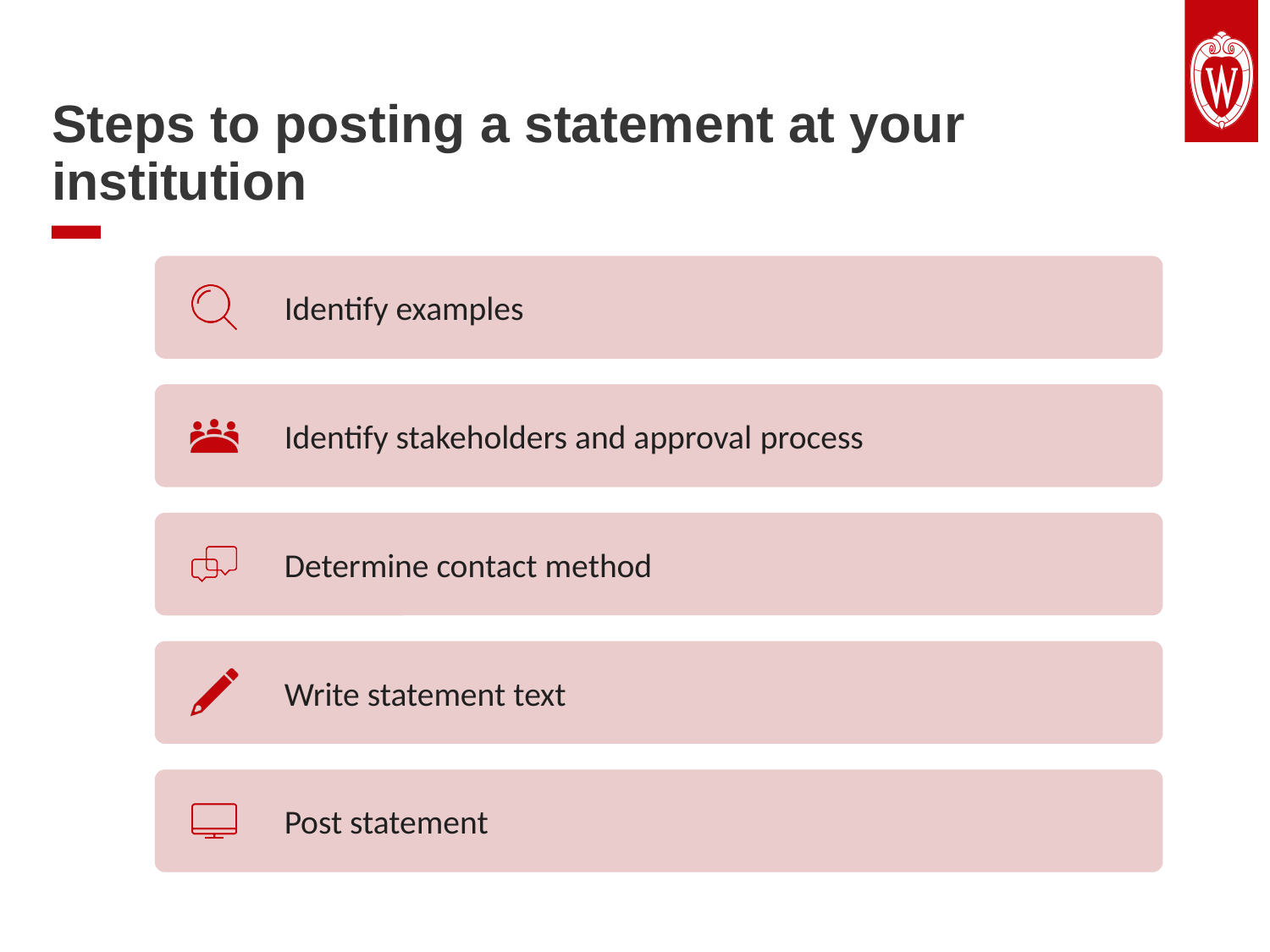

Text slide: 1 column
Steps to posting a statement at your institution
Identify examples
Identify stakeholders and approval process
Determine contact method
Write statement text
Post statement